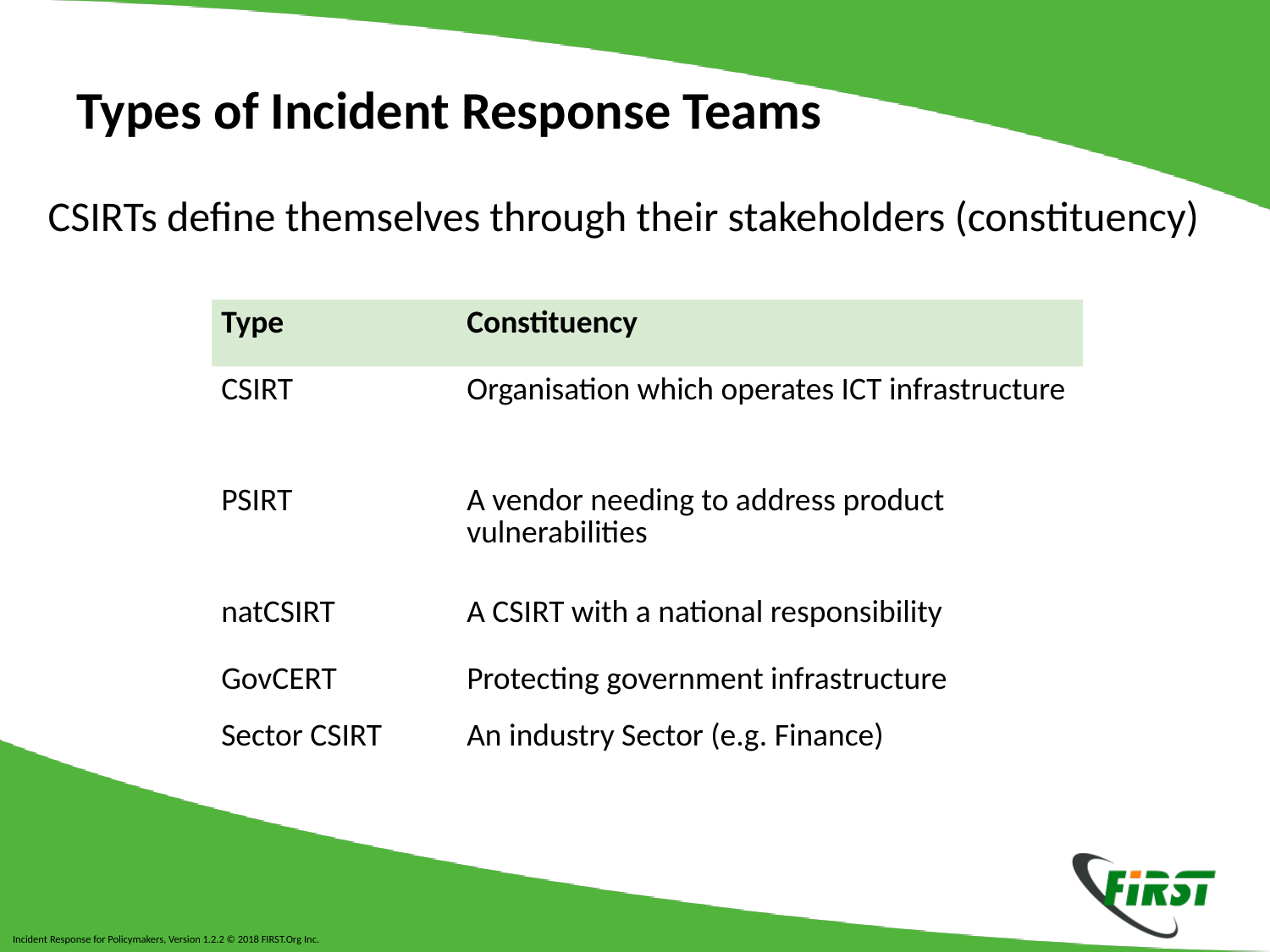

# Types of Incident Response Teams
CSIRTs define themselves through their stakeholders (constituency)

| Type | Constituency |
| --- | --- |
| CSIRT | Organisation which operates ICT infrastructure |
| PSIRT | A vendor needing to address product vulnerabilities |
| natCSIRT | A CSIRT with a national responsibility |
| GovCERT | Protecting government infrastructure |
| Sector CSIRT | An industry Sector (e.g. Finance) |